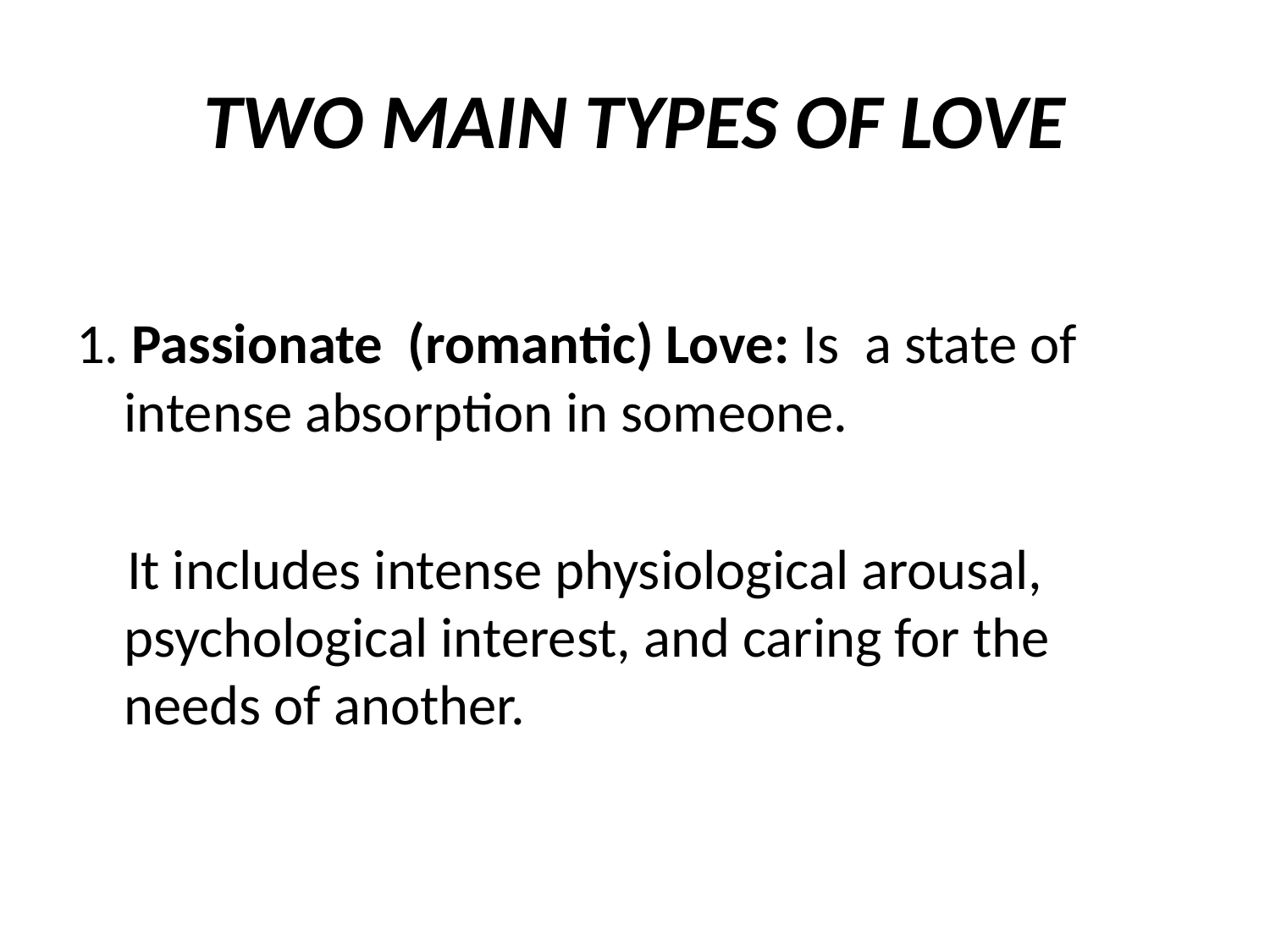

# TWO MAIN TYPES OF LOVE

1. Passionate  (romantic) Love: Is  a state of intense absorption in someone.

    It includes intense physiological arousal, psychological interest, and caring for the needs of another.